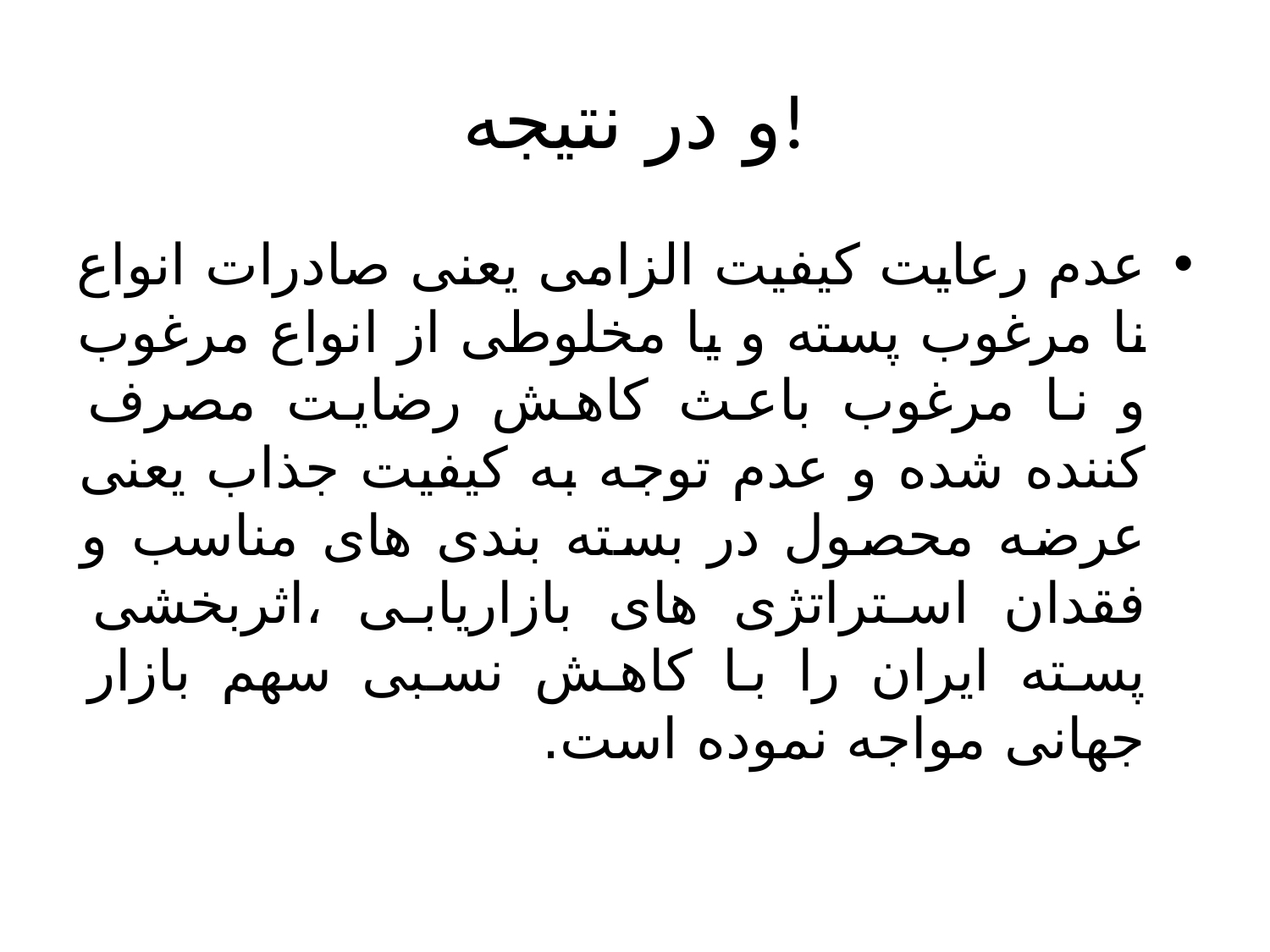

# و در نتیجه!
عدم رعایت کیفیت الزامی یعنی صادرات انواع نا مرغوب پسته و یا مخلوطی از انواع مرغوب و نا مرغوب باعث کاهش رضایت مصرف کننده شده و عدم توجه به کیفیت جذاب یعنی عرضه محصول در بسته بندی های مناسب و فقدان استراتژی های بازاریابی ،اثربخشی پسته ایران را با کاهش نسبی سهم بازار جهانی مواجه نموده است.